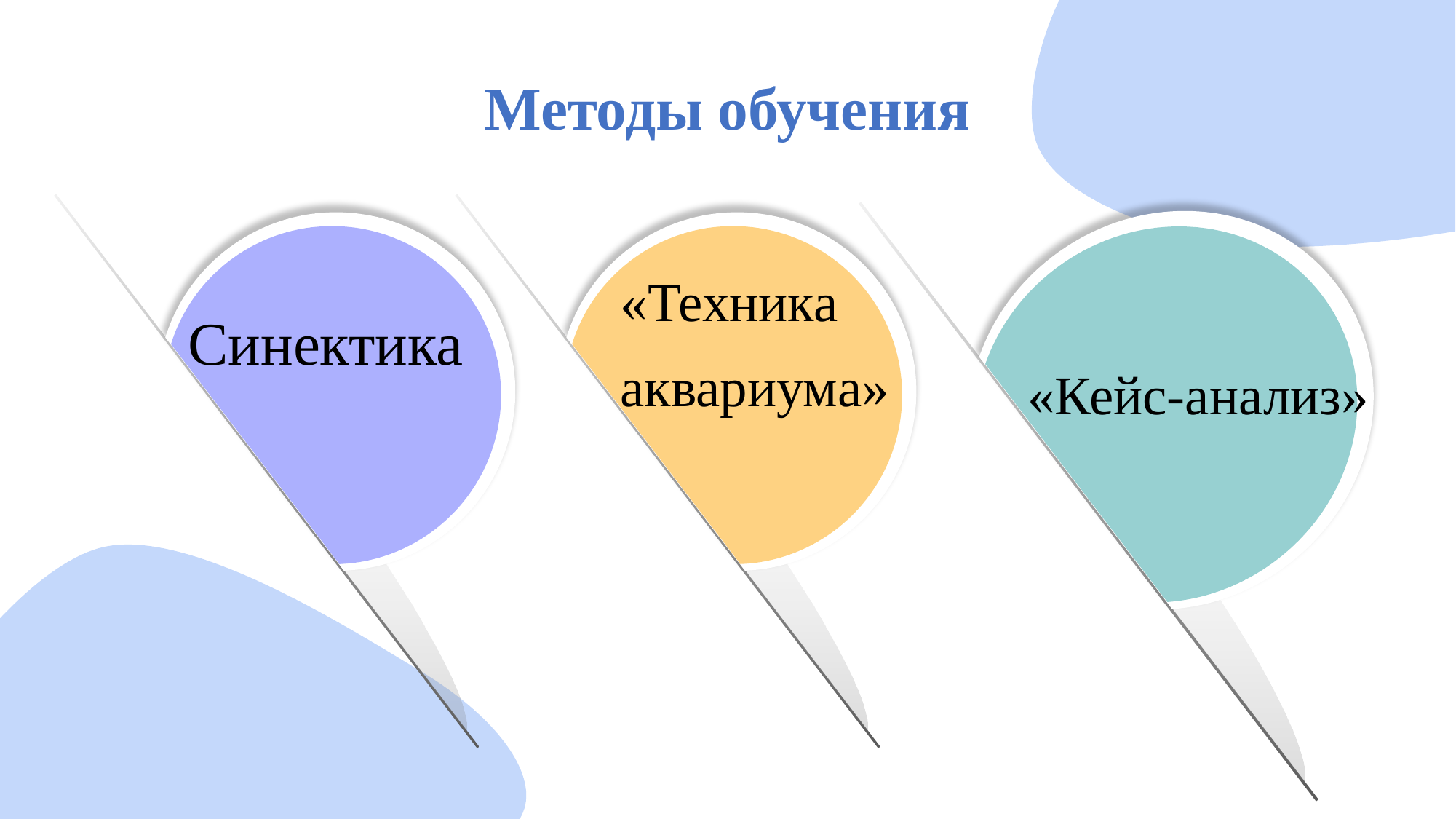

# Методы обучения

«Техника аквариума»

Синектика
«Кейс-анализ»